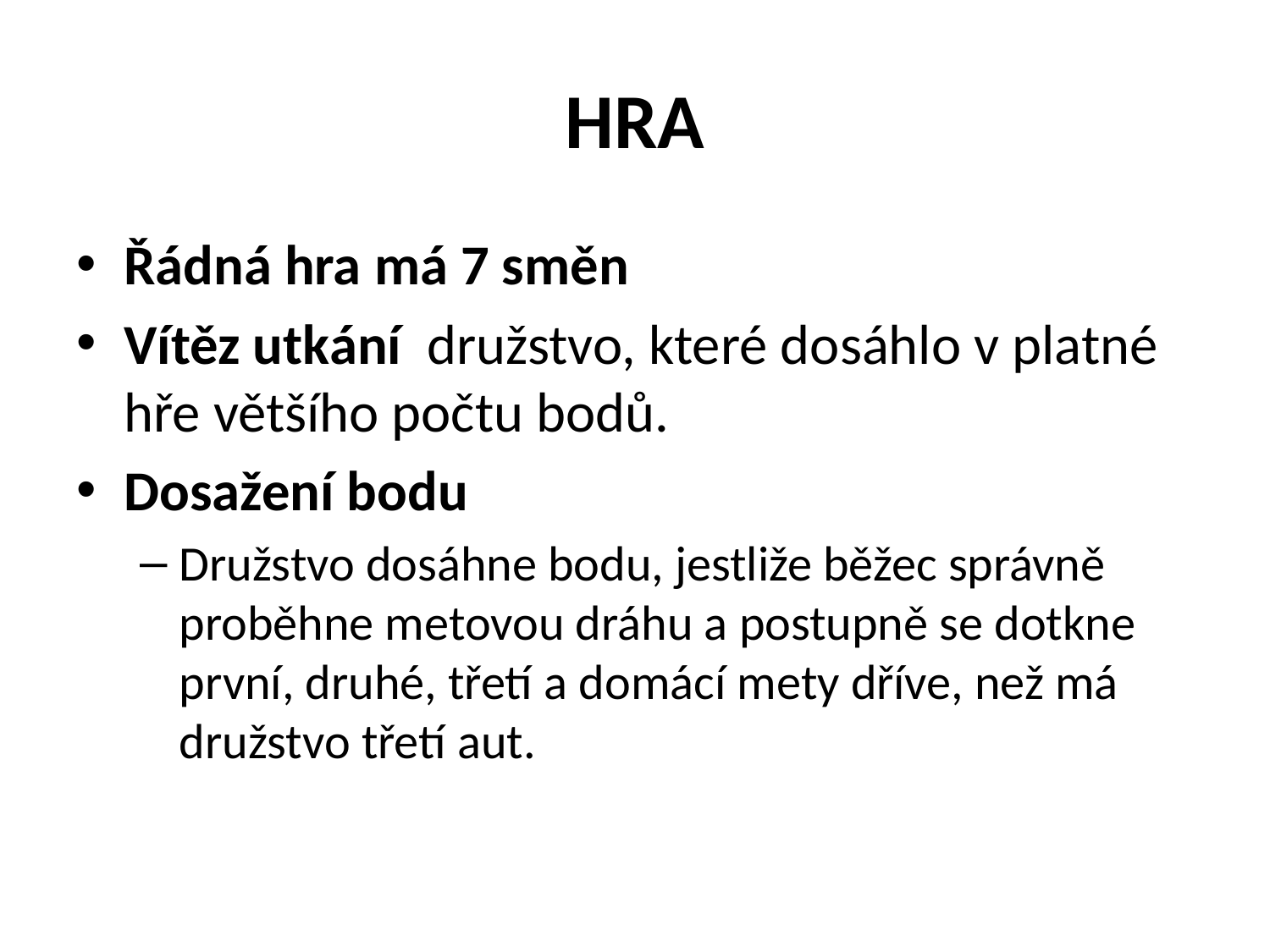

# HRA
Řádná hra má 7 směn
Vítěz utkání  družstvo, které dosáhlo v platné hře většího počtu bodů.
Dosažení bodu
Družstvo dosáhne bodu, jestliže běžec správně proběhne metovou dráhu a postupně se dotkne první, druhé, třetí a domácí mety dříve, než má družstvo třetí aut.